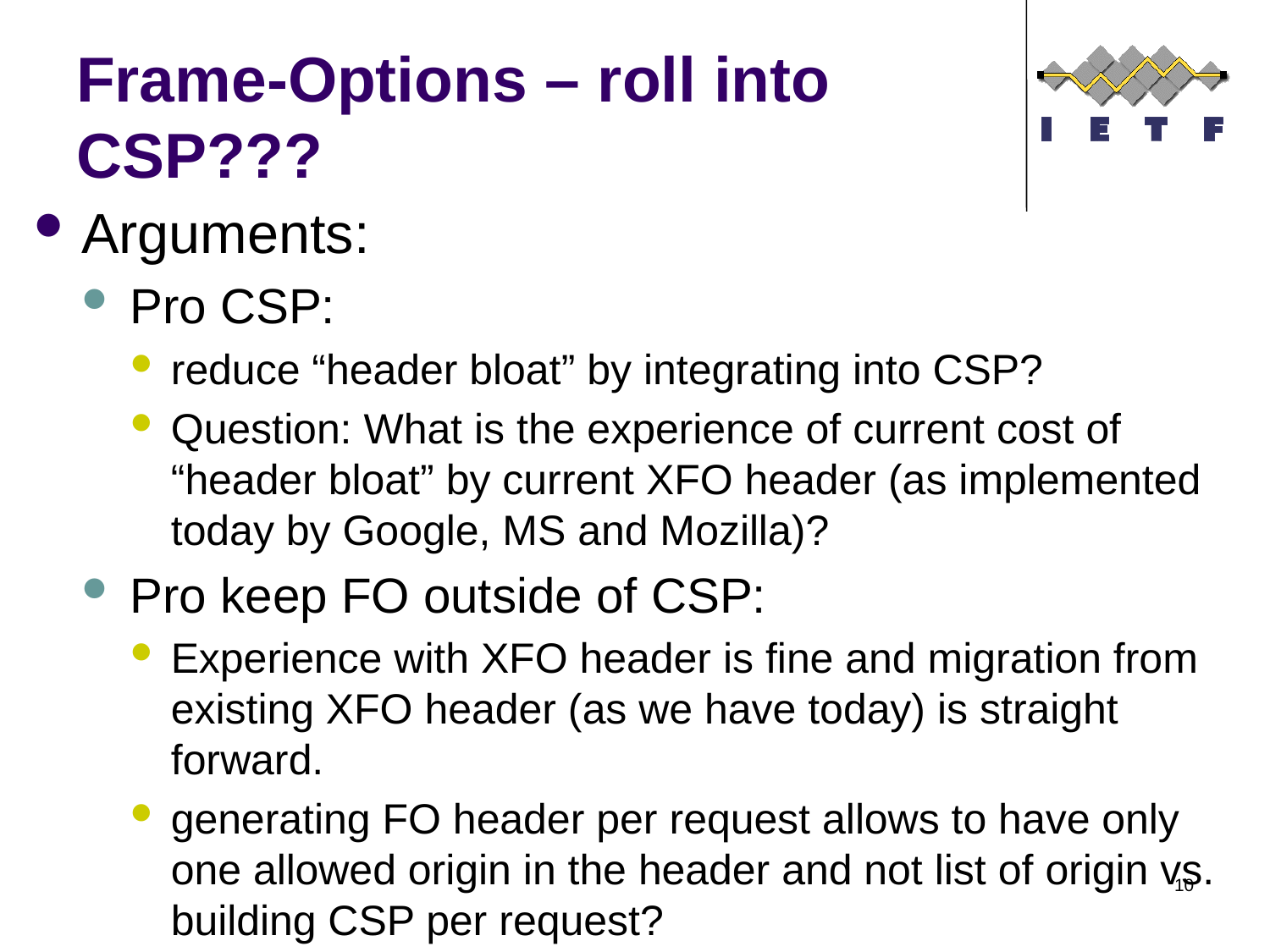

# Frame-Options – roll into CSP???
Arguments:
Pro CSP:
reduce “header bloat” by integrating into CSP?
Question: What is the experience of current cost of “header bloat” by current XFO header (as implemented today by Google, MS and Mozilla)?
Pro keep FO outside of CSP:
Experience with XFO header is fine and migration from existing XFO header (as we have today) is straight forward.
generating FO header per request allows to have only one allowed origin in the header and not list of origin vs. building CSP per request?

10